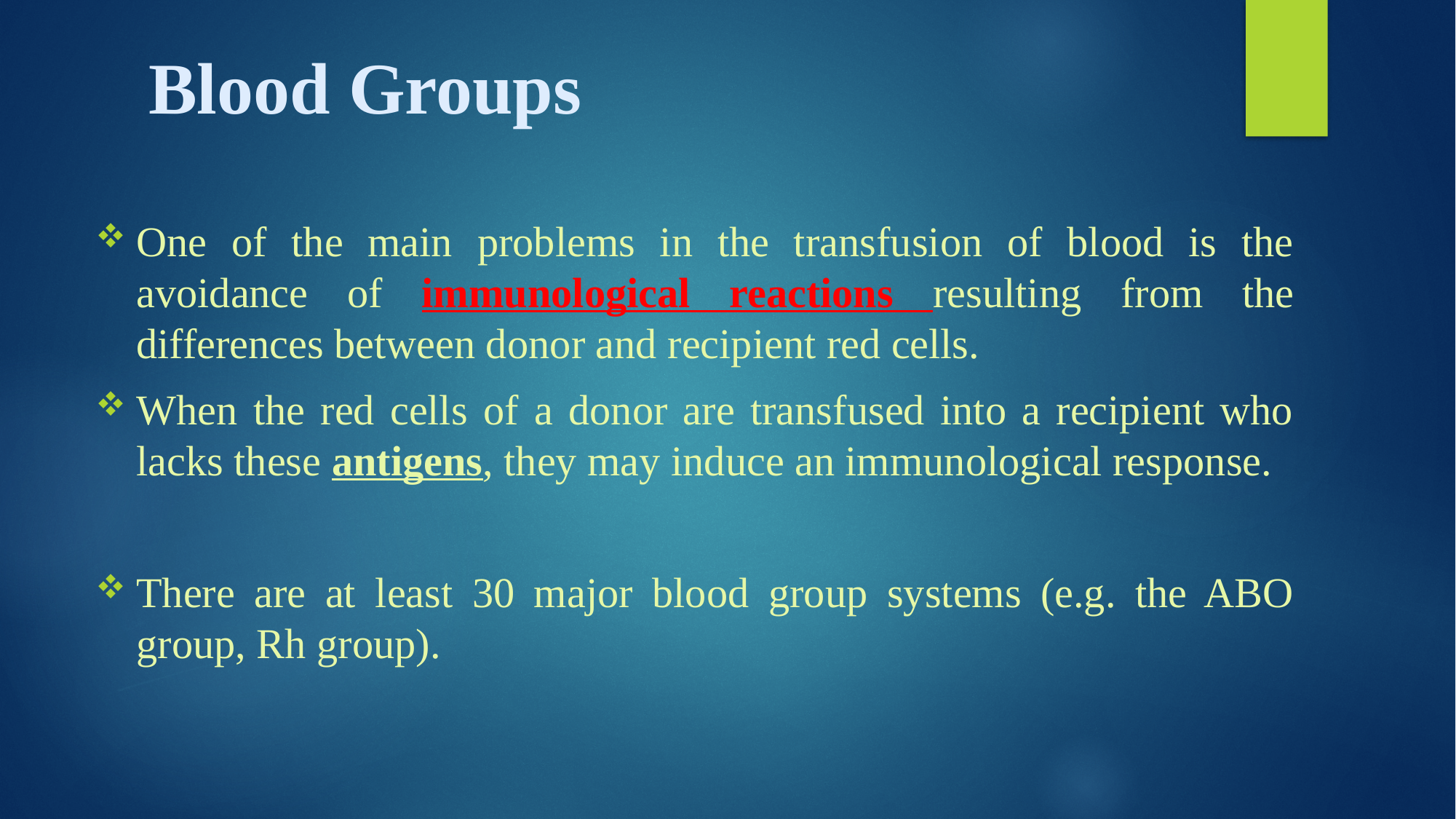

# Blood Groups
One of the main problems in the transfusion of blood is the avoidance of immunological reactions resulting from the differences between donor and recipient red cells.
When the red cells of a donor are transfused into a recipient who lacks these antigens, they may induce an immunological response.

There are at least 30 major blood group systems (e.g. the ABO group, Rh group).